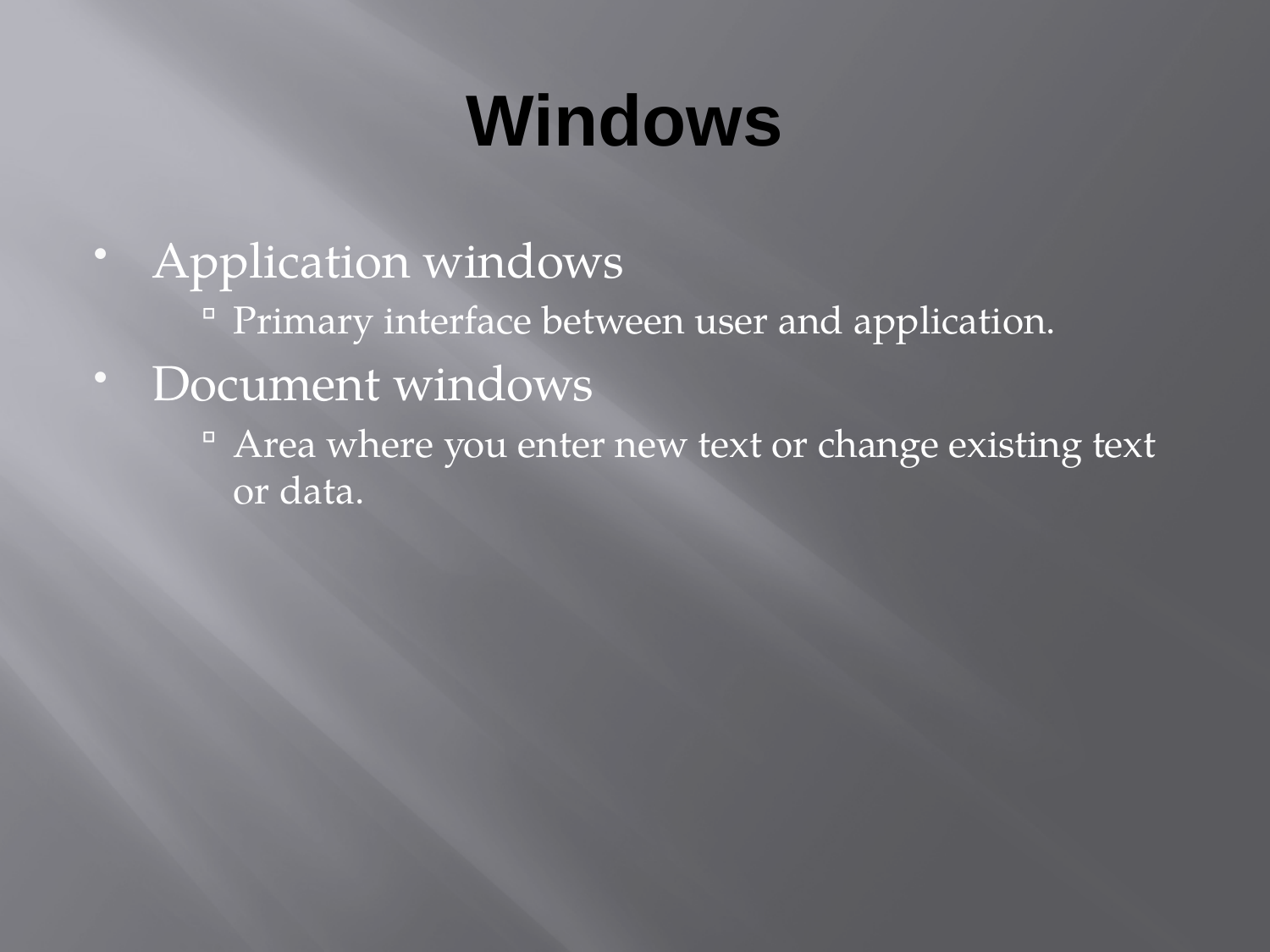

# Windows
Application windows
Primary interface between user and application.
Document windows
Area where you enter new text or change existing text or data.